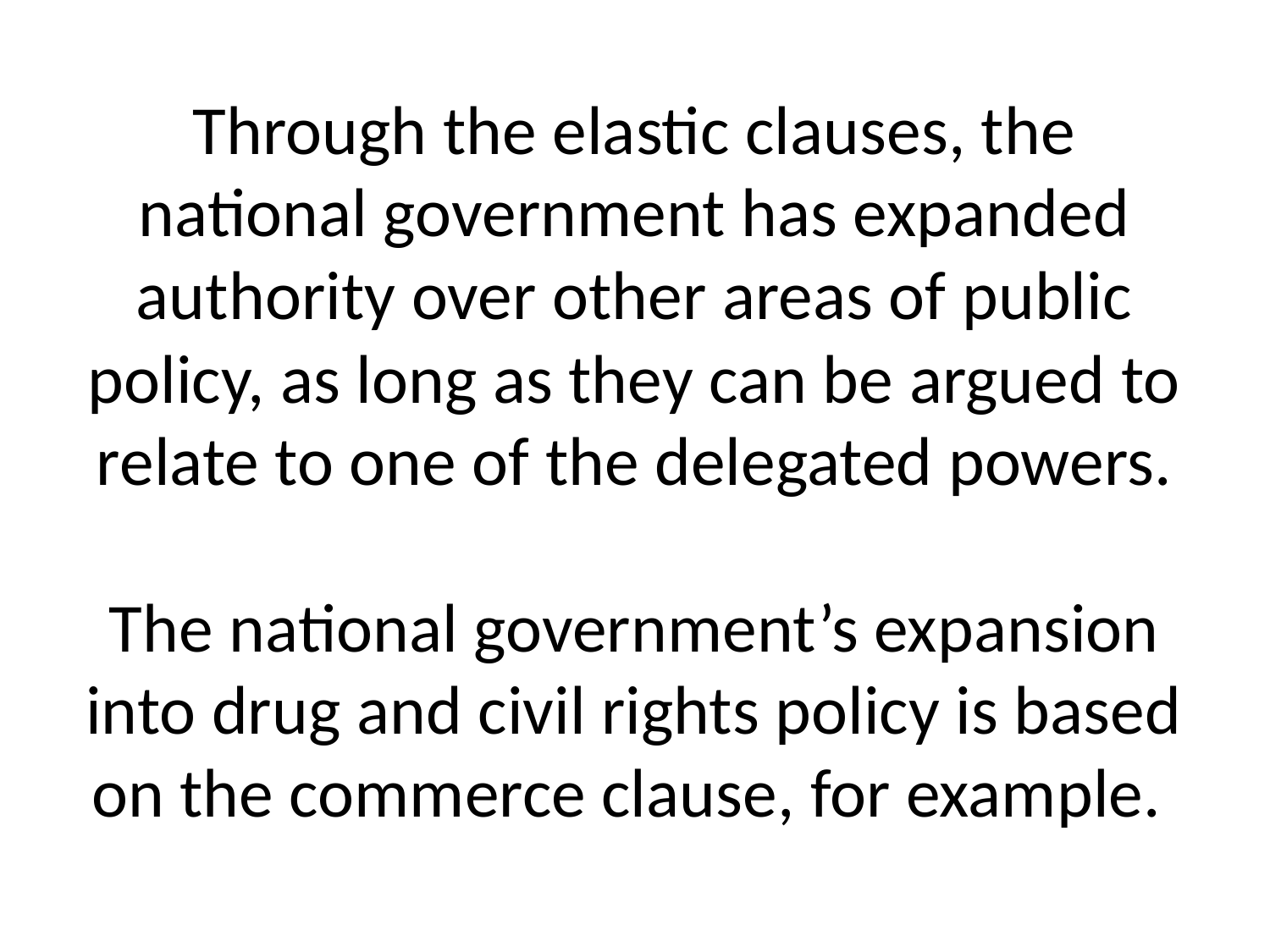

# Through the elastic clauses, the national government has expanded authority over other areas of public policy, as long as they can be argued to relate to one of the delegated powers. The national government’s expansion into drug and civil rights policy is based on the commerce clause, for example.